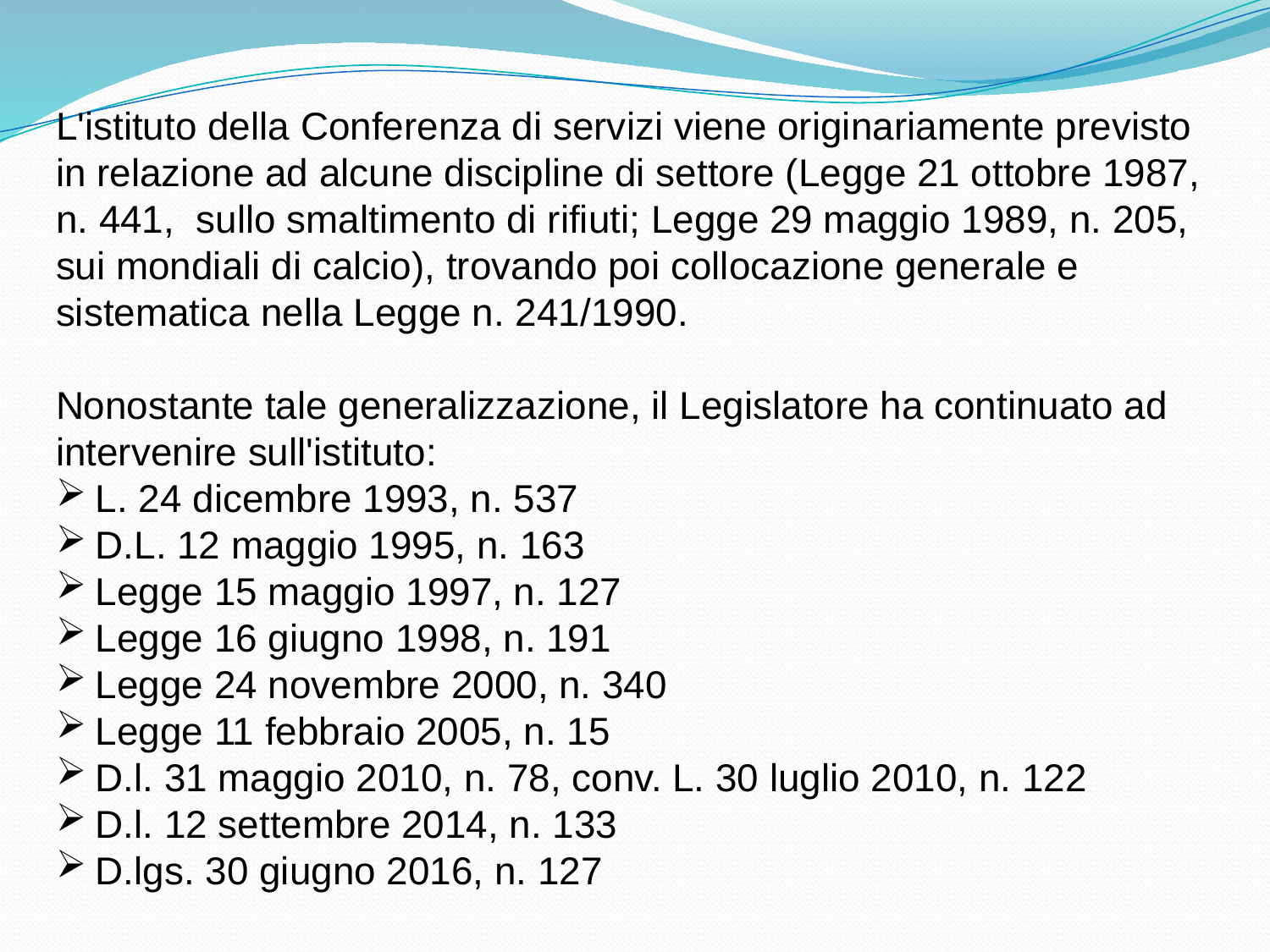

L'istituto della Conferenza di servizi viene originariamente previsto in relazione ad alcune discipline di settore (Legge 21 ottobre 1987, n. 441,  sullo smaltimento di rifiuti; Legge 29 maggio 1989, n. 205, sui mondiali di calcio), trovando poi collocazione generale e sistematica nella Legge n. 241/1990.

Nonostante tale generalizzazione, il Legislatore ha continuato ad intervenire sull'istituto:
L. 24 dicembre 1993, n. 537
D.L. 12 maggio 1995, n. 163
Legge 15 maggio 1997, n. 127
Legge 16 giugno 1998, n. 191
Legge 24 novembre 2000, n. 340
Legge 11 febbraio 2005, n. 15
D.l. 31 maggio 2010, n. 78, conv. L. 30 luglio 2010, n. 122
D.l. 12 settembre 2014, n. 133
D.lgs. 30 giugno 2016, n. 127